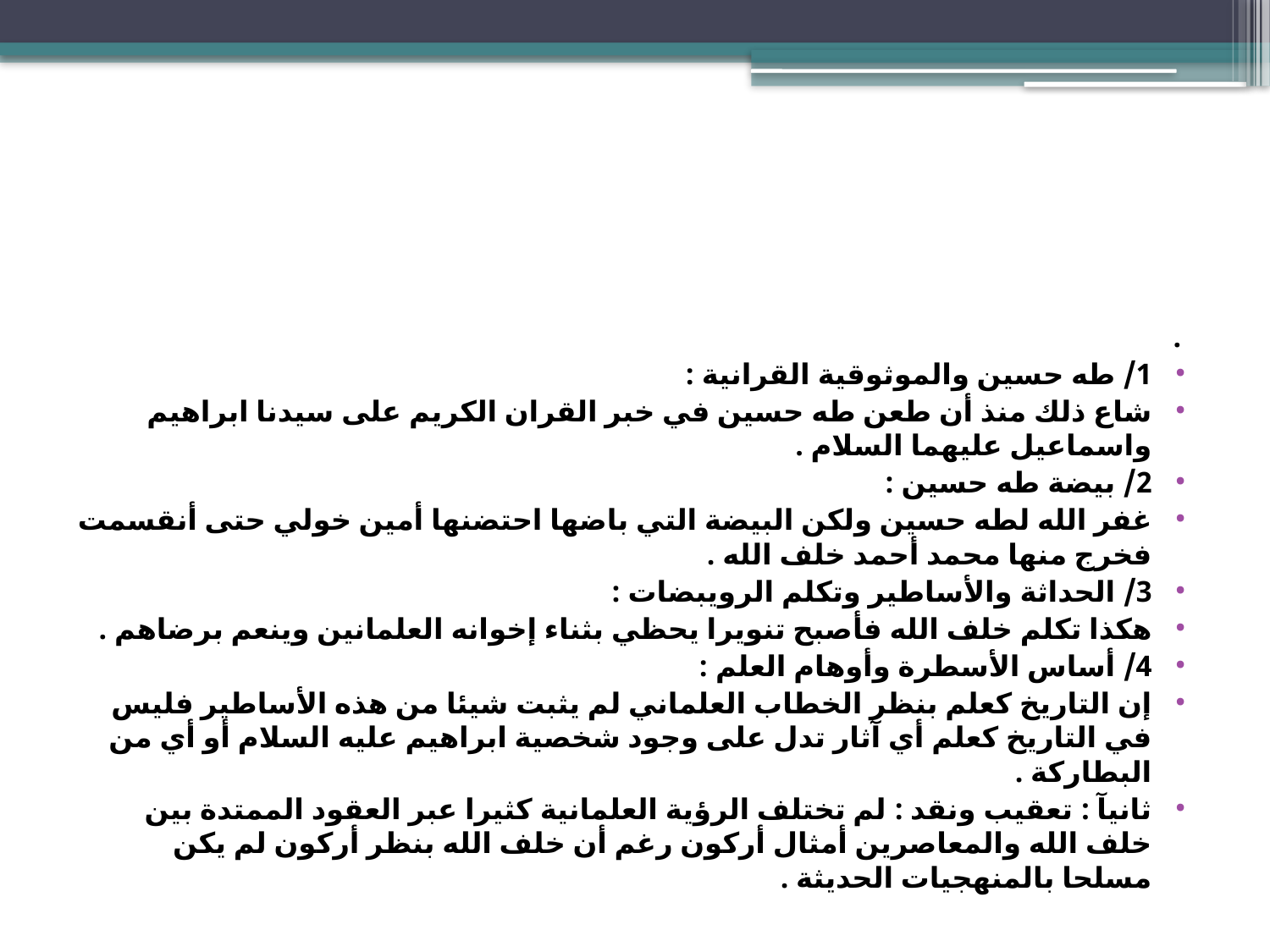

#
.
1/ طه حسين والموثوقية القرانية :
شاع ذلك منذ أن طعن طه حسين في خبر القران الكريم على سيدنا ابراهيم واسماعيل عليهما السلام .
2/ بيضة طه حسين :
غفر الله لطه حسين ولكن البيضة التي باضها احتضنها أمين خولي حتى أنقسمت فخرج منها محمد أحمد خلف الله .
3/ الحداثة والأساطير وتكلم الرويبضات :
هكذا تكلم خلف الله فأصبح تنويرا يحظي بثناء إخوانه العلمانين وينعم برضاهم .
4/ أساس الأسطرة وأوهام العلم :
إن التاريخ كعلم بنظر الخطاب العلماني لم يثبت شيئا من هذه الأساطير فليس في التاريخ كعلم أي آثار تدل على وجود شخصية ابراهيم عليه السلام أو أي من البطاركة .
ثانيآ : تعقيب ونقد : لم تختلف الرؤية العلمانية كثيرا عبر العقود الممتدة بين خلف الله والمعاصرين أمثال أركون رغم أن خلف الله بنظر أركون لم يكن مسلحا بالمنهجيات الحديثة .